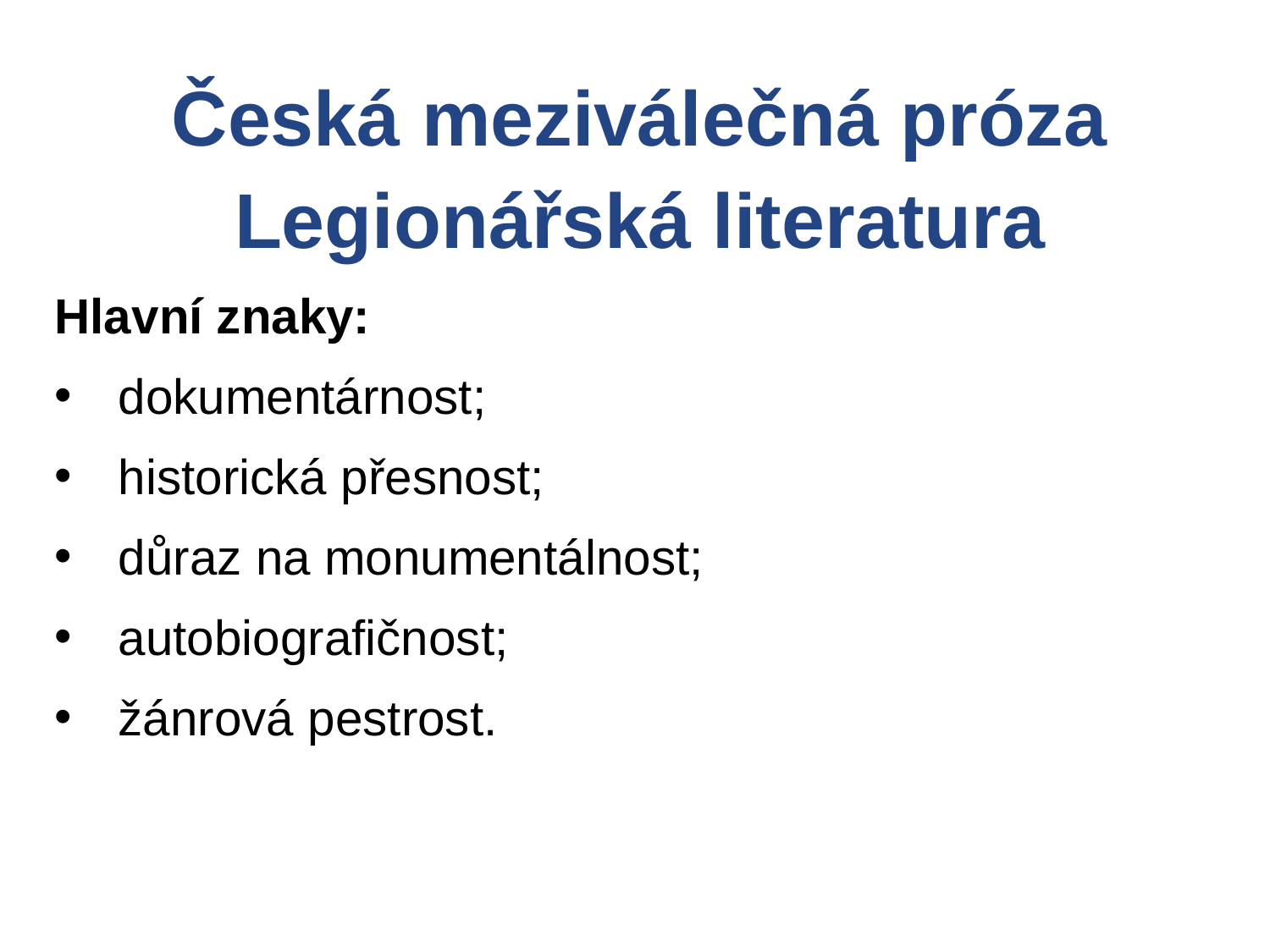

Česká meziválečná próza
Legionářská literatura
Hlavní znaky:
dokumentárnost;
historická přesnost;
důraz na monumentálnost;
autobiografičnost;
žánrová pestrost.